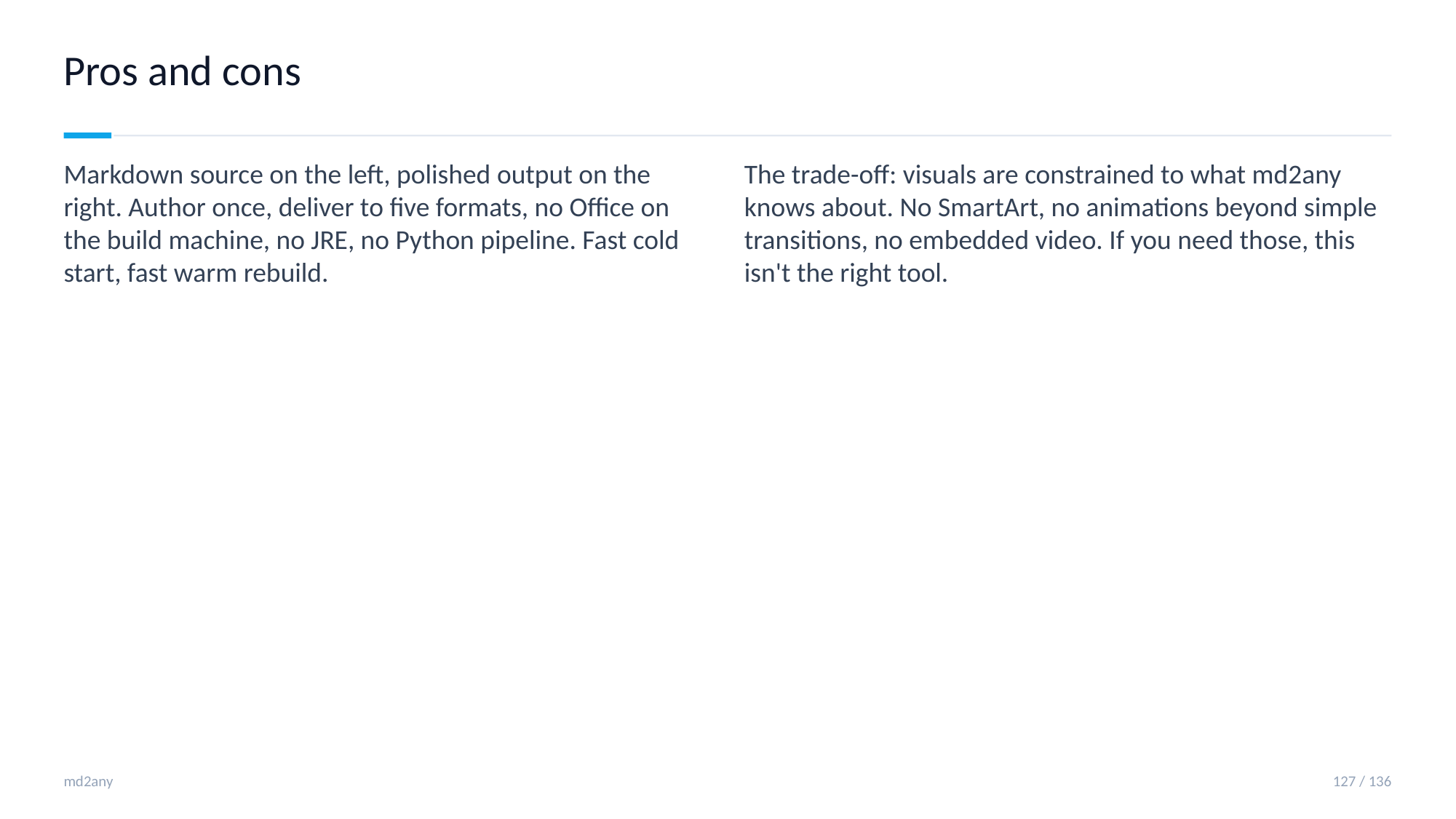

Pros and cons

Markdown source on the left, polished output on the right. Author once, deliver to five formats, no Office on the build machine, no JRE, no Python pipeline. Fast cold start, fast warm rebuild.
The trade-off: visuals are constrained to what md2any knows about. No SmartArt, no animations beyond simple transitions, no embedded video. If you need those, this isn't the right tool.
md2any
127 / 136